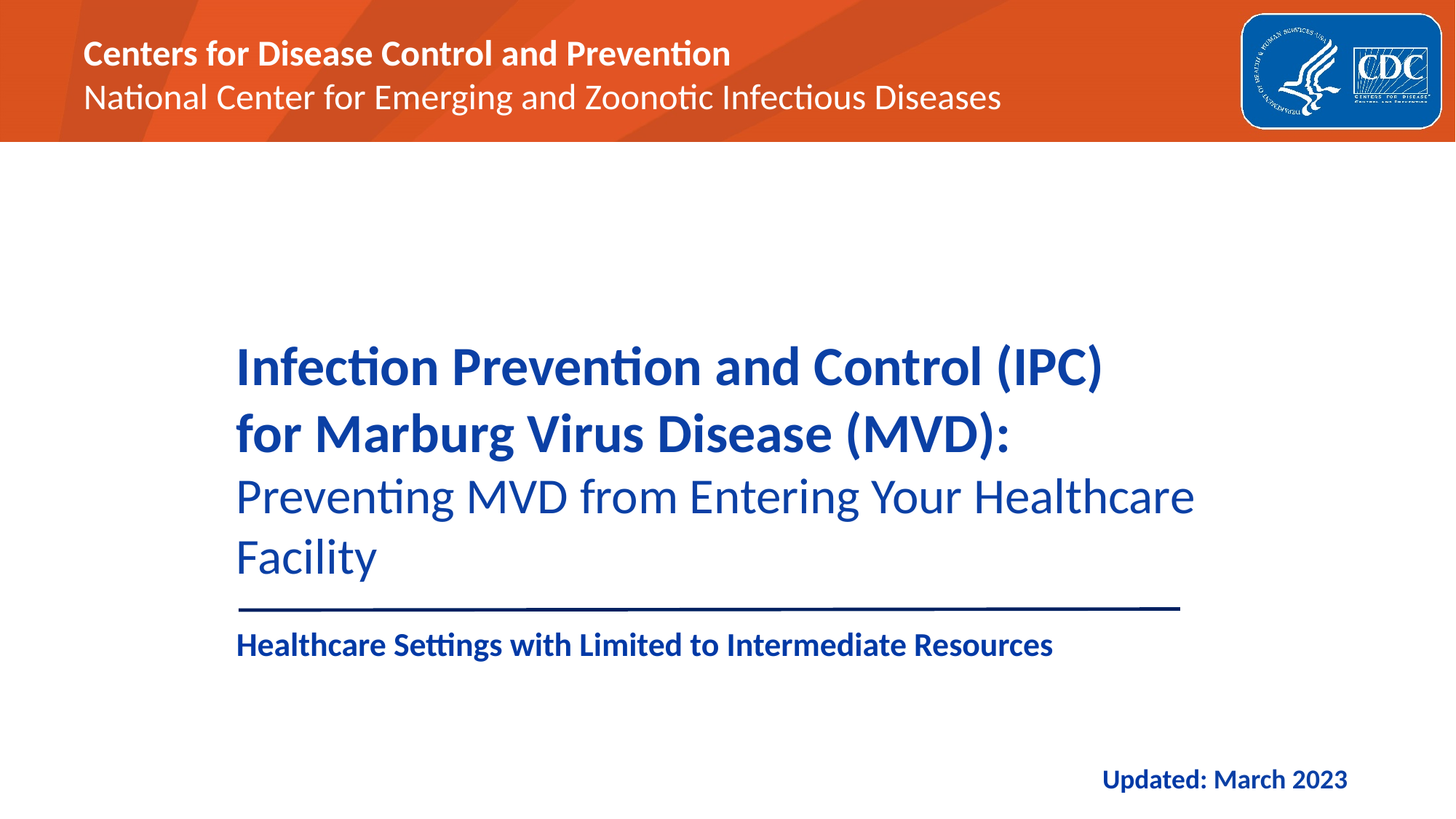

# Infection Prevention and Control (IPC)  for Marburg Virus Disease (MVD): Preventing MVD from Entering Your Healthcare Facility
Healthcare Settings with Limited to Intermediate Resources
Updated: March 2023